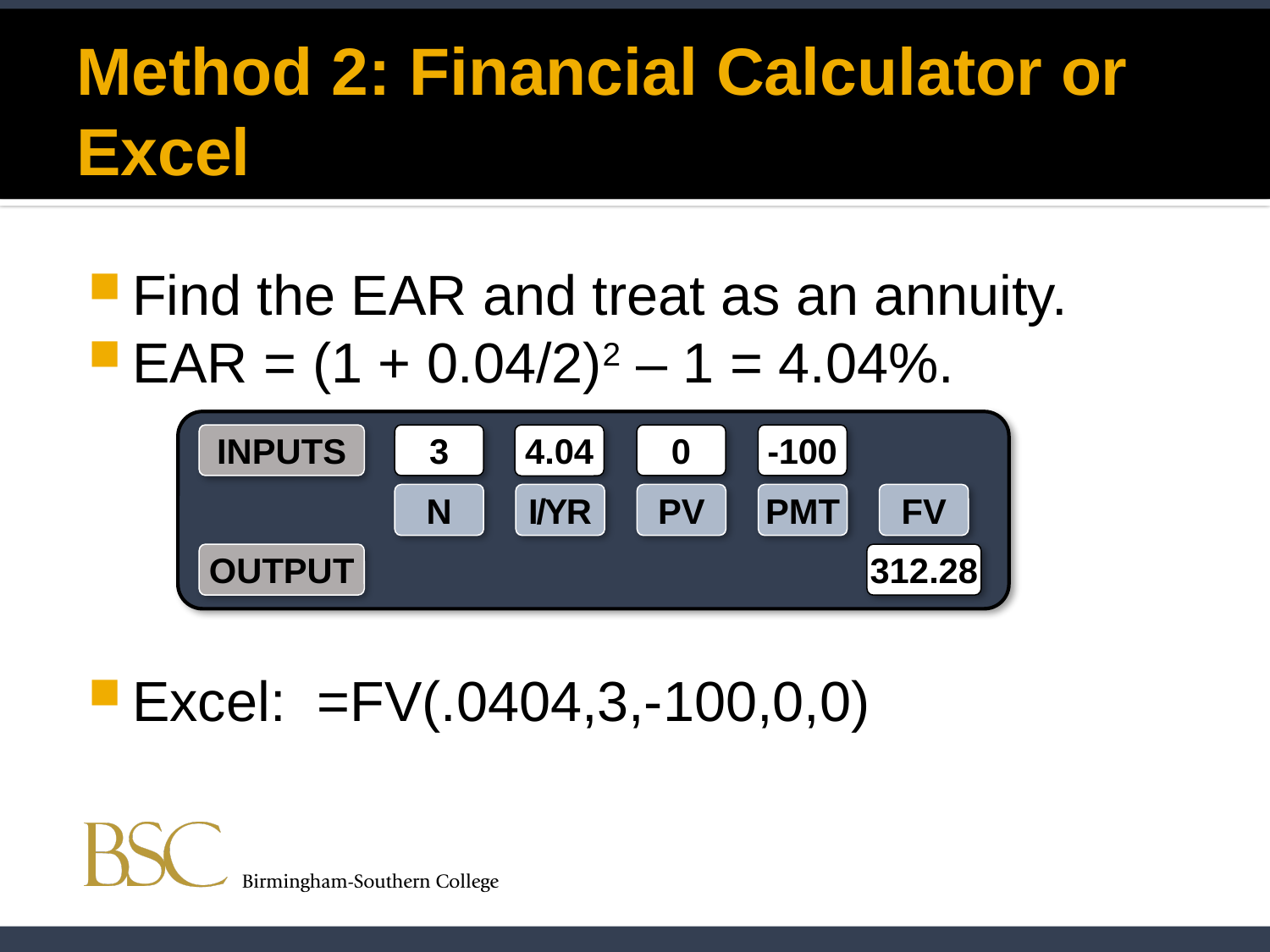

# Method 2: Financial Calculator or Excel
Find the EAR and treat as an annuity.
EAR = (1 + 0.04/2)2 – 1 = 4.04%.

Excel:  =FV(.0404,3,-100,0,0)

INPUTS
3
4.04
-100
N
I/YR
PV
PMT
FV
OUTPUT
0
312.28